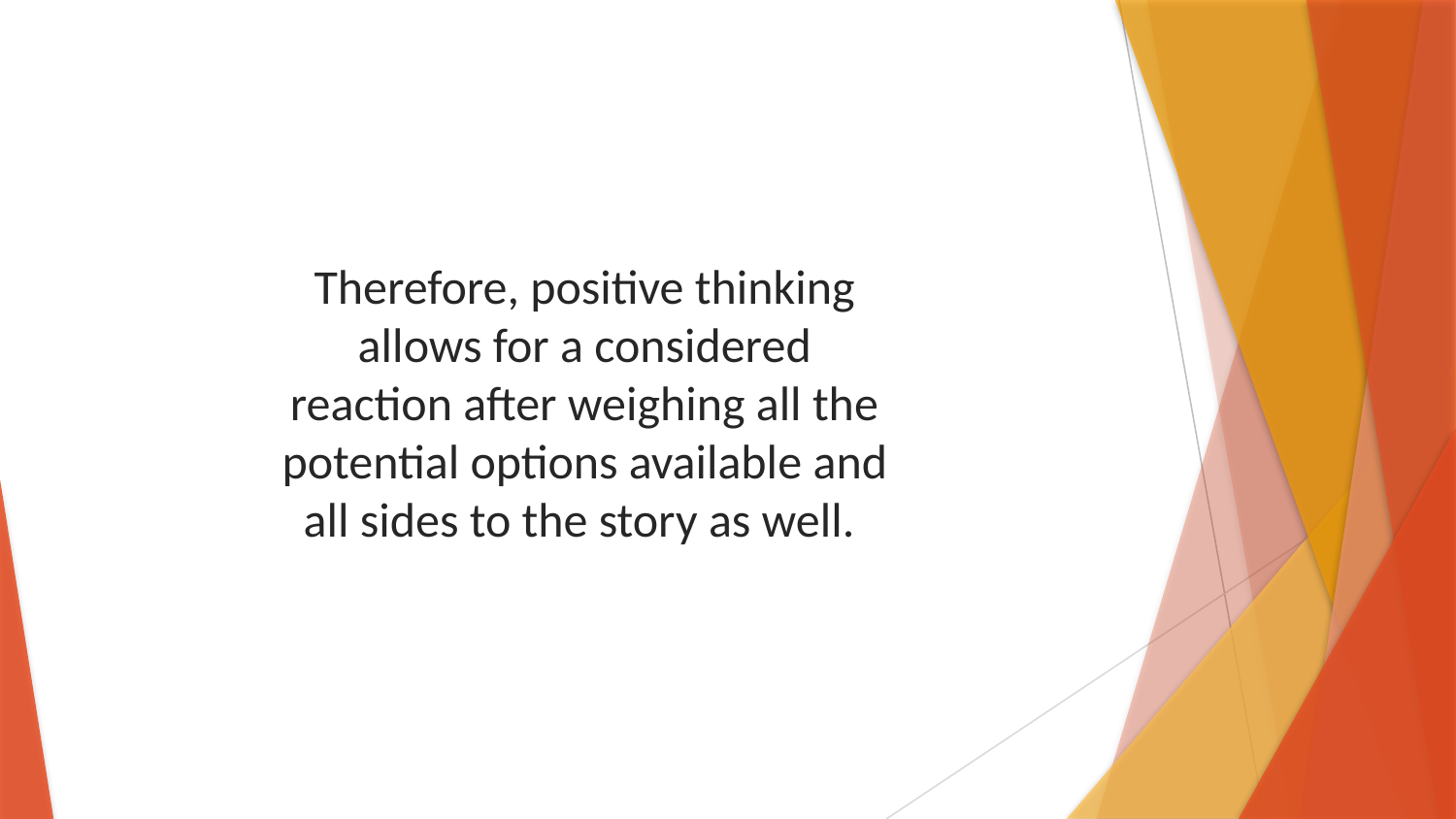

Therefore, positive thinking allows for a considered reaction after weighing all the potential options available and all sides to the story as well.